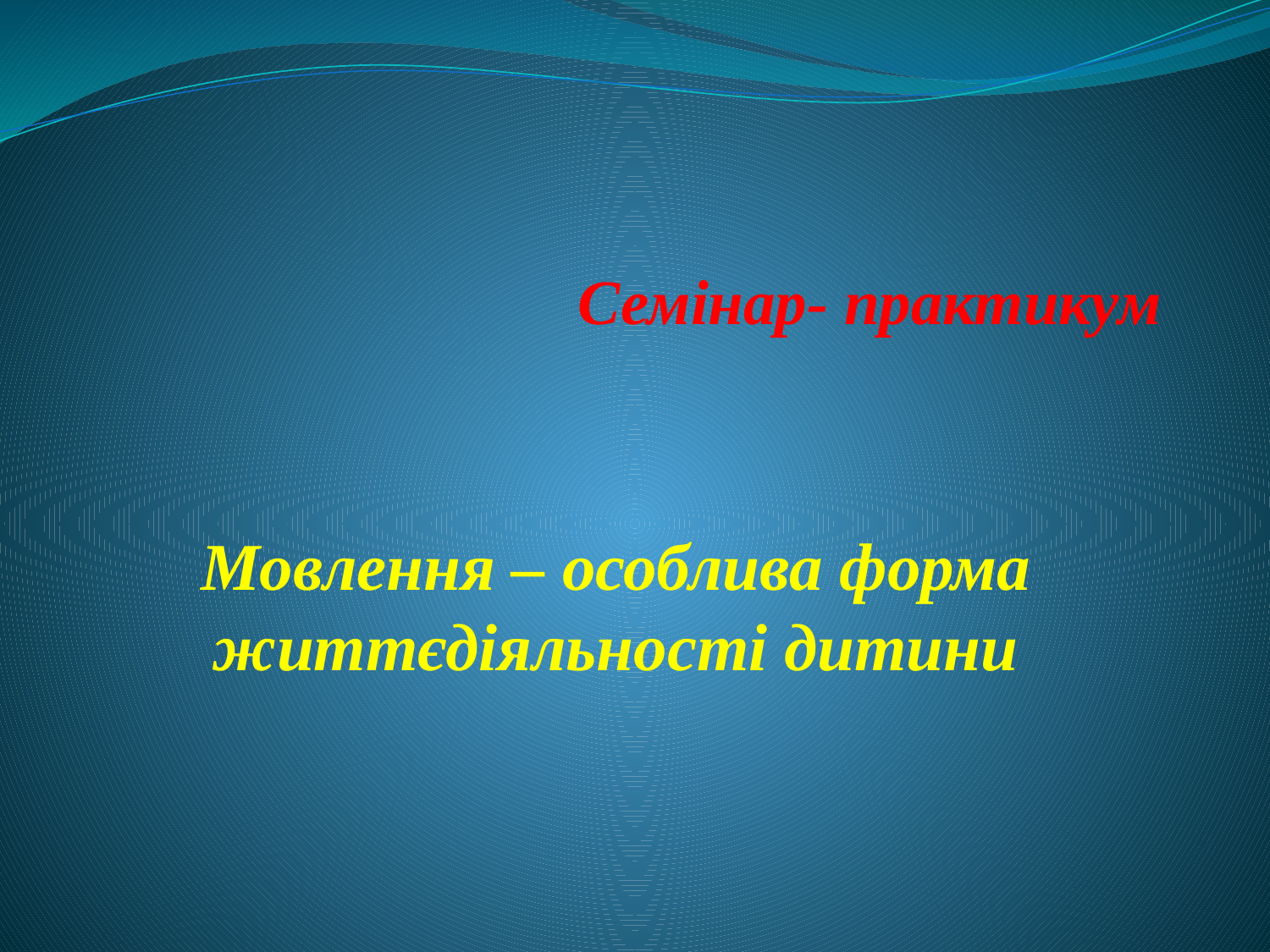

# Семінар- практикум

Мовлення – особлива форма життєдіяльності дитини